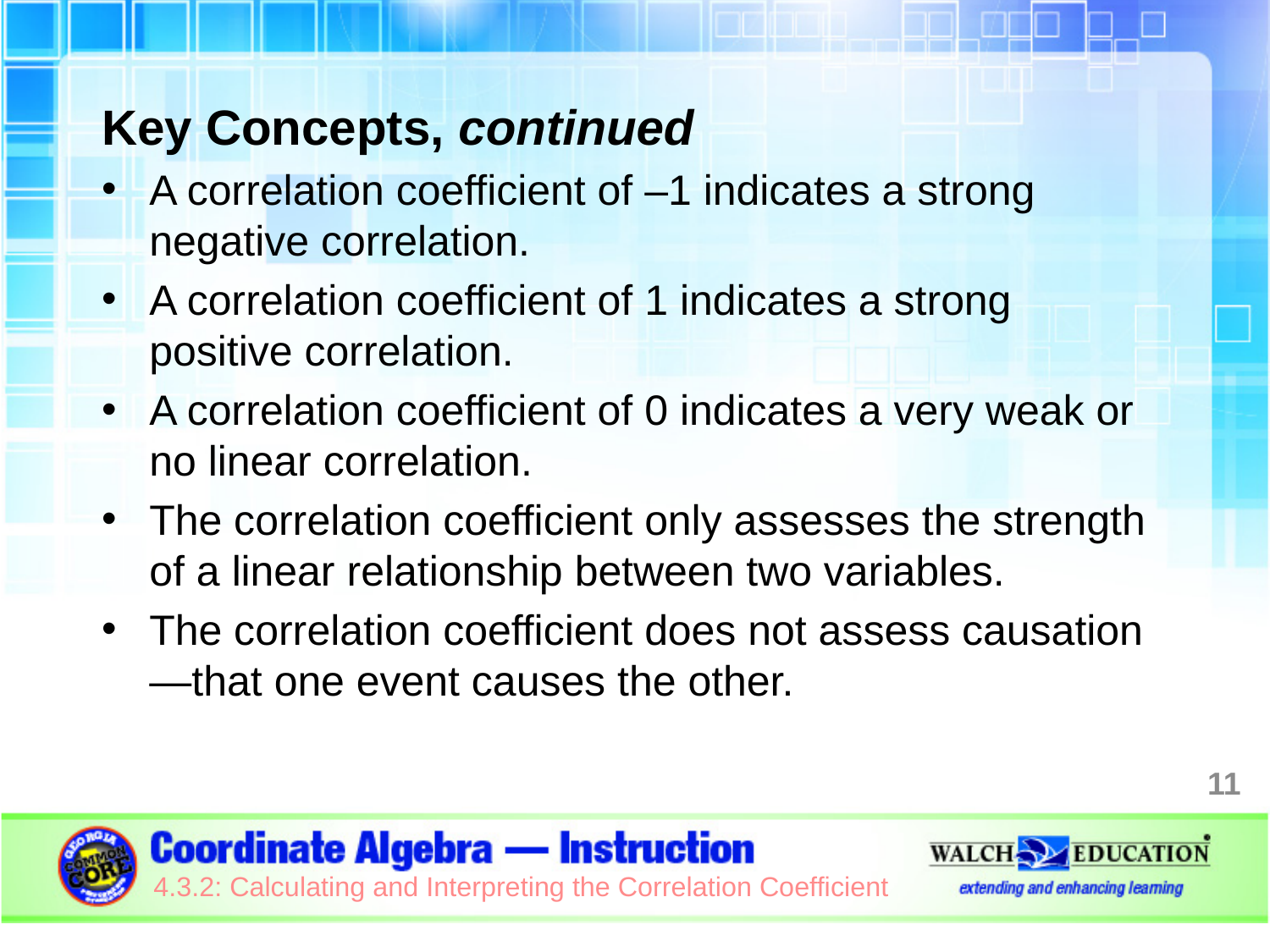

Key Concepts, continued
A correlation coefficient of –1 indicates a strong negative correlation.
A correlation coefficient of 1 indicates a strong positive correlation.
A correlation coefficient of 0 indicates a very weak or no linear correlation.
The correlation coefficient only assesses the strength of a linear relationship between two variables.
The correlation coefficient does not assess causation—that one event causes the other.

11
4.3.2: Calculating and Interpreting the Correlation Coefficient